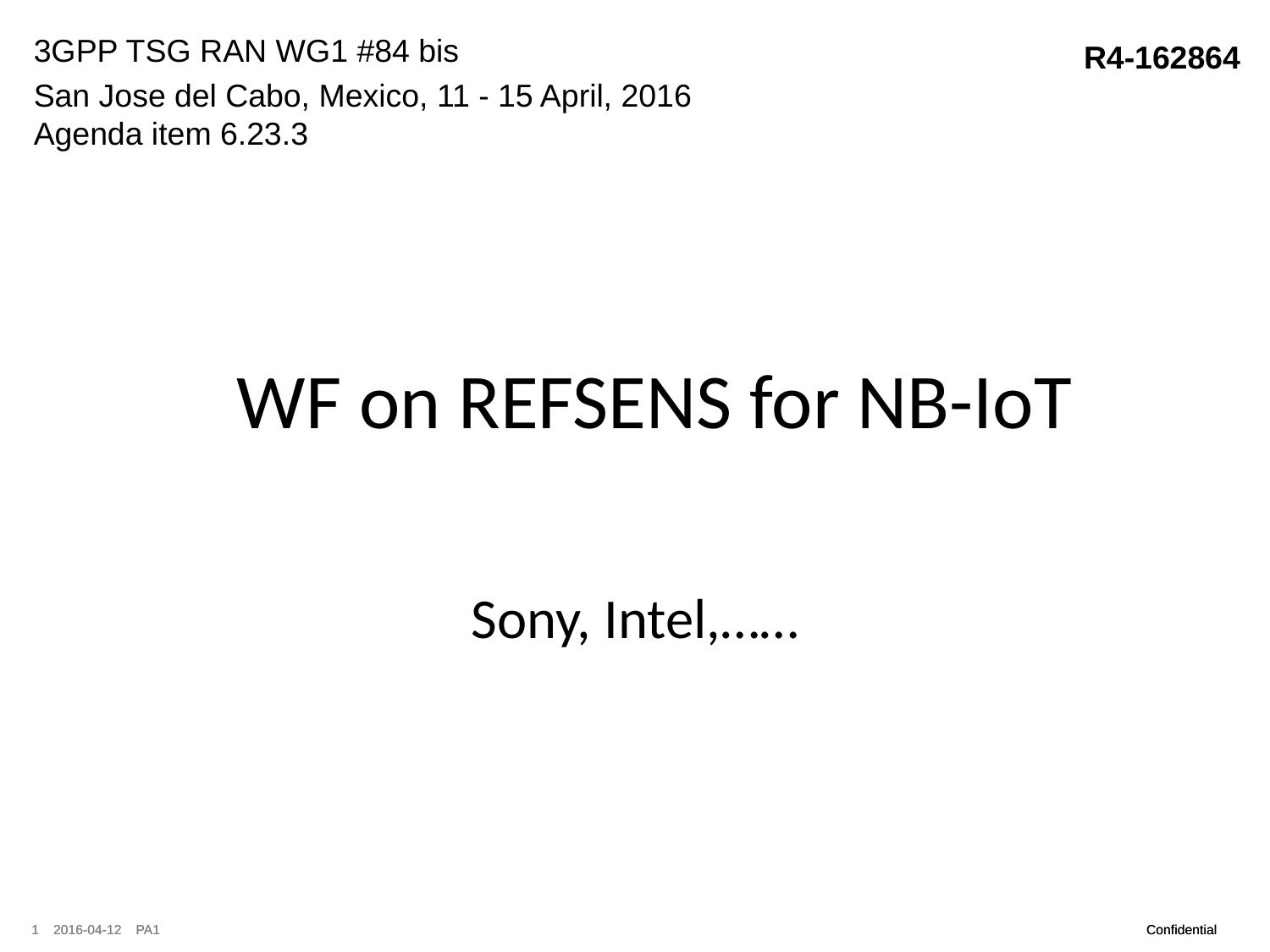

3GPP TSG RAN WG1 #84 bis
San Jose del Cabo, Mexico, 11 - 15 April, 2016
Agenda item 6.23.3
R4-162864
# WF on REFSENS for NB-IoT
Sony, Intel,……